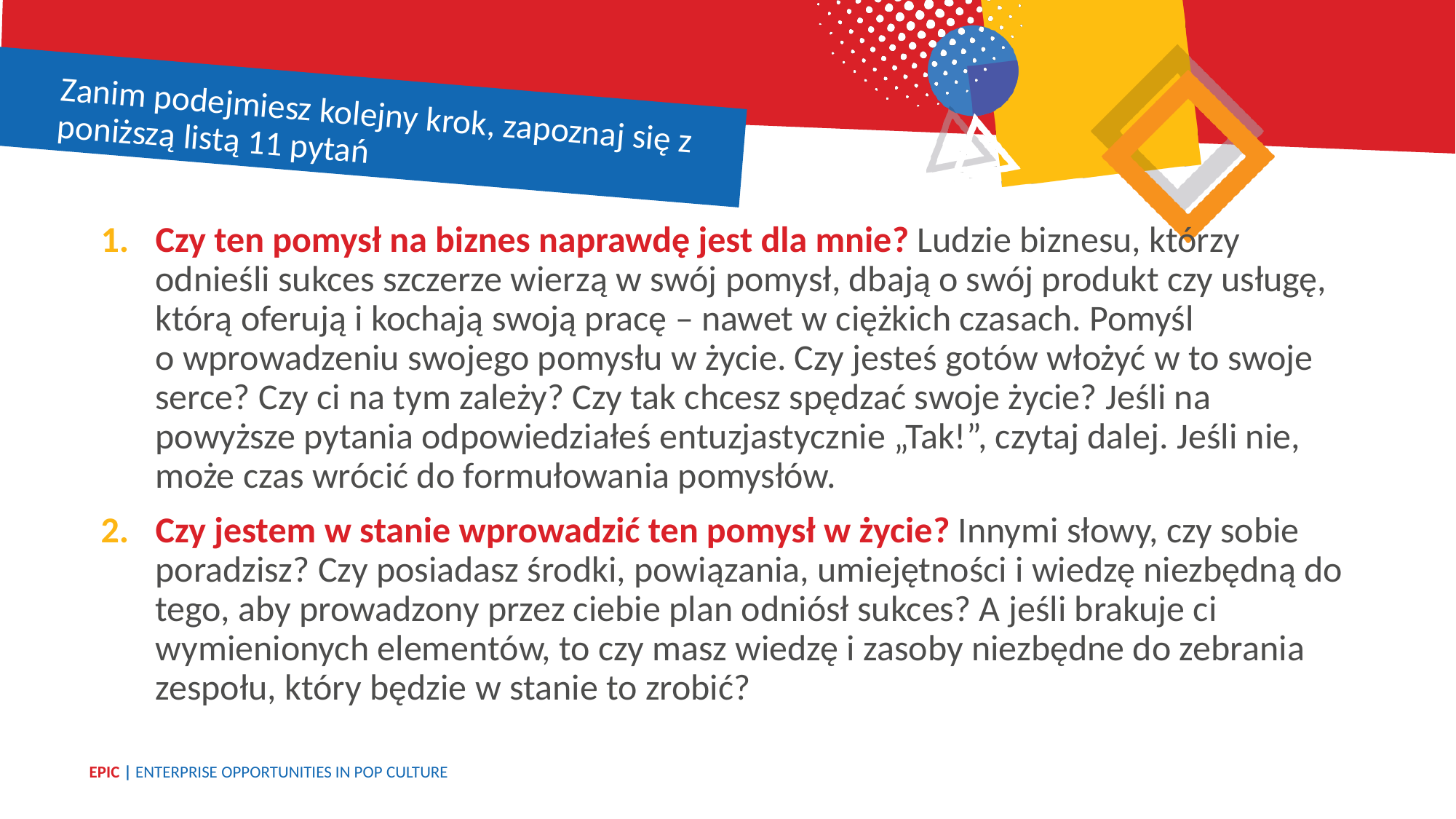

Zanim podejmiesz kolejny krok, zapoznaj się z poniższą listą 11 pytań
Czy ten pomysł na biznes naprawdę jest dla mnie? Ludzie biznesu, którzy odnieśli sukces szczerze wierzą w swój pomysł, dbają o swój produkt czy usługę, którą oferują i kochają swoją pracę – nawet w ciężkich czasach. Pomyśl
o wprowadzeniu swojego pomysłu w życie. Czy jesteś gotów włożyć w to swoje serce? Czy ci na tym zależy? Czy tak chcesz spędzać swoje życie? Jeśli na powyższe pytania odpowiedziałeś entuzjastycznie „Tak!”, czytaj dalej. Jeśli nie, może czas wrócić do formułowania pomysłów.
Czy jestem w stanie wprowadzić ten pomysł w życie? Innymi słowy, czy sobie poradzisz? Czy posiadasz środki, powiązania, umiejętności i wiedzę niezbędną do tego, aby prowadzony przez ciebie plan odniósł sukces? A jeśli brakuje ci wymienionych elementów, to czy masz wiedzę i zasoby niezbędne do zebrania zespołu, który będzie w stanie to zrobić?